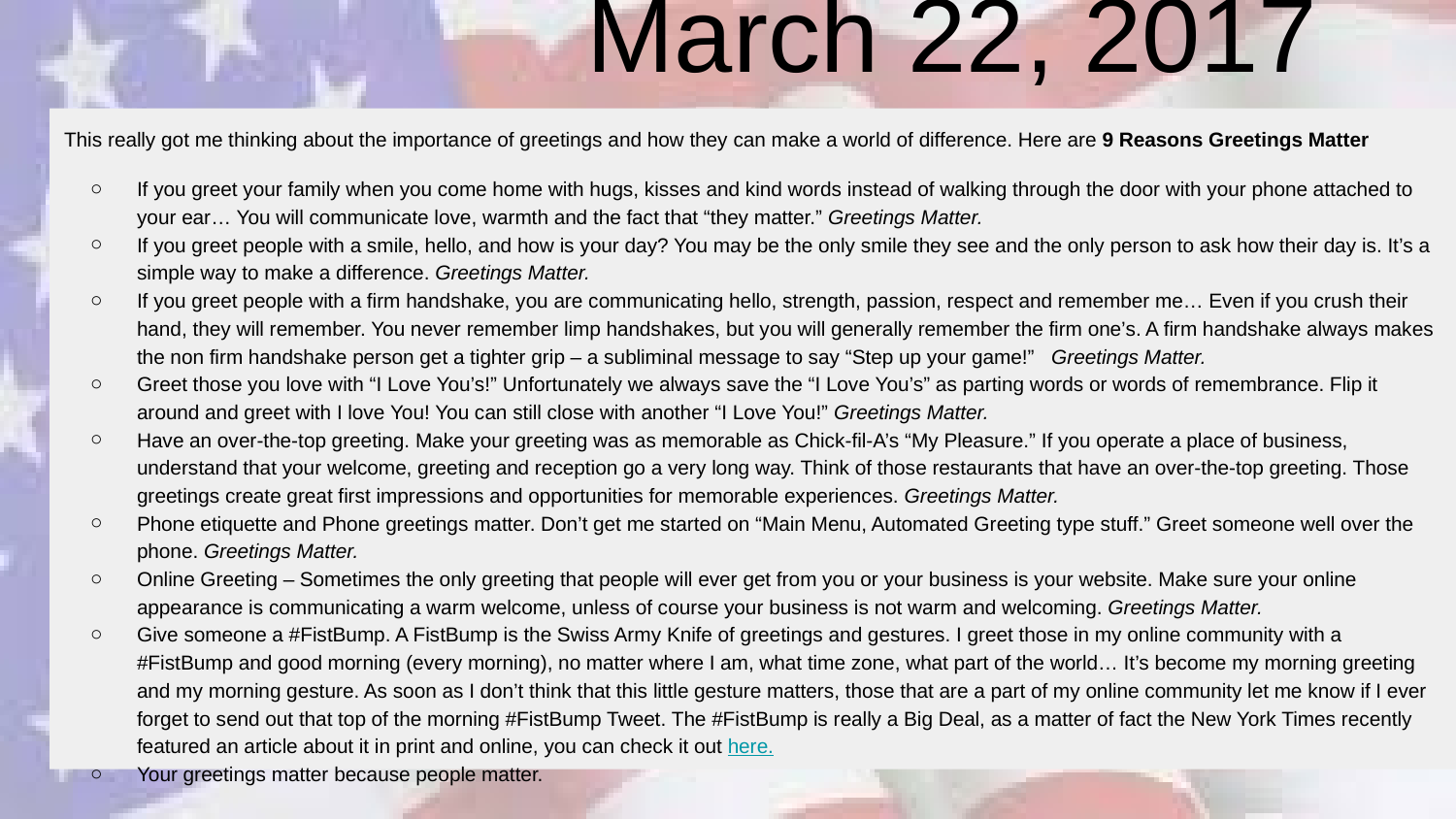

# March 22, 2017
This really got me thinking about the importance of greetings and how they can make a world of difference. Here are 9 Reasons Greetings Matter
If you greet your family when you come home with hugs, kisses and kind words instead of walking through the door with your phone attached to your ear… You will communicate love, warmth and the fact that “they matter.” Greetings Matter.
If you greet people with a smile, hello, and how is your day? You may be the only smile they see and the only person to ask how their day is. It’s a simple way to make a difference. Greetings Matter.
If you greet people with a firm handshake, you are communicating hello, strength, passion, respect and remember me… Even if you crush their hand, they will remember. You never remember limp handshakes, but you will generally remember the firm one’s. A firm handshake always makes the non firm handshake person get a tighter grip – a subliminal message to say “Step up your game!”   Greetings Matter.
Greet those you love with “I Love You’s!” Unfortunately we always save the “I Love You’s” as parting words or words of remembrance. Flip it around and greet with I love You! You can still close with another “I Love You!” Greetings Matter.
Have an over-the-top greeting. Make your greeting was as memorable as Chick-fil-A’s “My Pleasure.” If you operate a place of business, understand that your welcome, greeting and reception go a very long way. Think of those restaurants that have an over-the-top greeting. Those greetings create great first impressions and opportunities for memorable experiences. Greetings Matter.
Phone etiquette and Phone greetings matter. Don’t get me started on “Main Menu, Automated Greeting type stuff.” Greet someone well over the phone. Greetings Matter.
Online Greeting – Sometimes the only greeting that people will ever get from you or your business is your website. Make sure your online appearance is communicating a warm welcome, unless of course your business is not warm and welcoming. Greetings Matter.
Give someone a #FistBump. A FistBump is the Swiss Army Knife of greetings and gestures. I greet those in my online community with a #FistBump and good morning (every morning), no matter where I am, what time zone, what part of the world… It’s become my morning greeting and my morning gesture. As soon as I don’t think that this little gesture matters, those that are a part of my online community let me know if I ever forget to send out that top of the morning #FistBump Tweet. The #FistBump is really a Big Deal, as a matter of fact the New York Times recently featured an article about it in print and online, you can check it out here.
Your greetings matter because people matter.